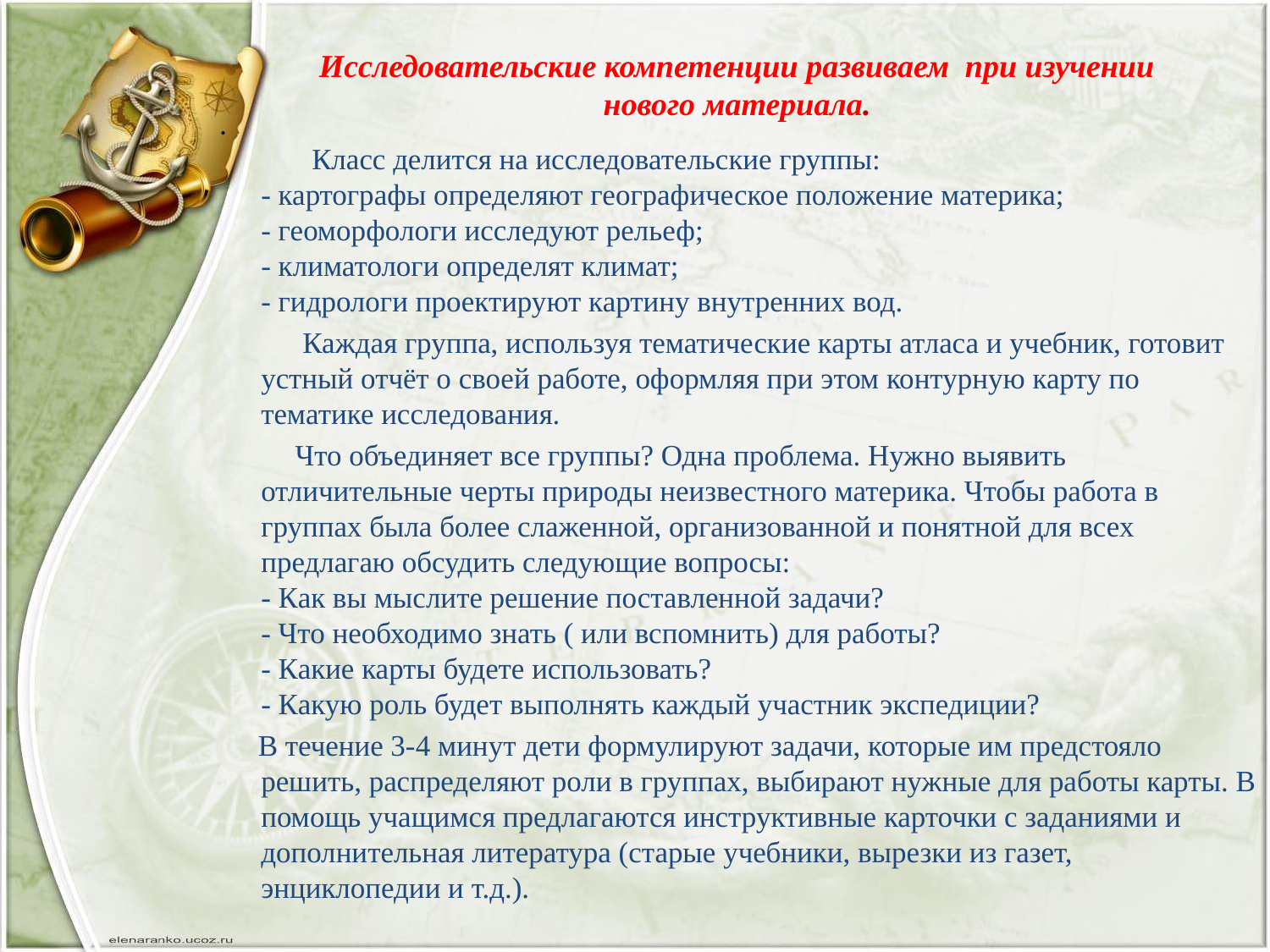

# Исследовательские компетенции развиваем  при изучении нового материала.
                Класс делится на исследовательские группы:
- картографы определяют географическое положение материка;
- геоморфологи исследуют рельеф;
- климатологи определят климат;
- гидрологи проектируют картину внутренних вод.
           Каждая группа, используя тематические карты атласа и учебник, готовит устный отчёт о своей работе, оформляя при этом контурную карту по тематике исследования.
          Что объединяет все группы? Одна проблема. Нужно выявить отличительные черты природы неизвестного материка. Чтобы работа в группах была более слаженной, организованной и понятной для всех предлагаю обсудить следующие вопросы:
- Как вы мыслите решение поставленной задачи?
- Что необходимо знать ( или вспомнить) для работы?
- Какие карты будете использовать?
- Какую роль будет выполнять каждый участник экспедиции?
     В течение 3-4 минут дети формулируют задачи, которые им предстояло решить, распределяют роли в группах, выбирают нужные для работы карты. В помощь учащимся предлагаются инструктивные карточки с заданиями и дополнительная литература (старые учебники, вырезки из газет, энциклопедии и т.д.).